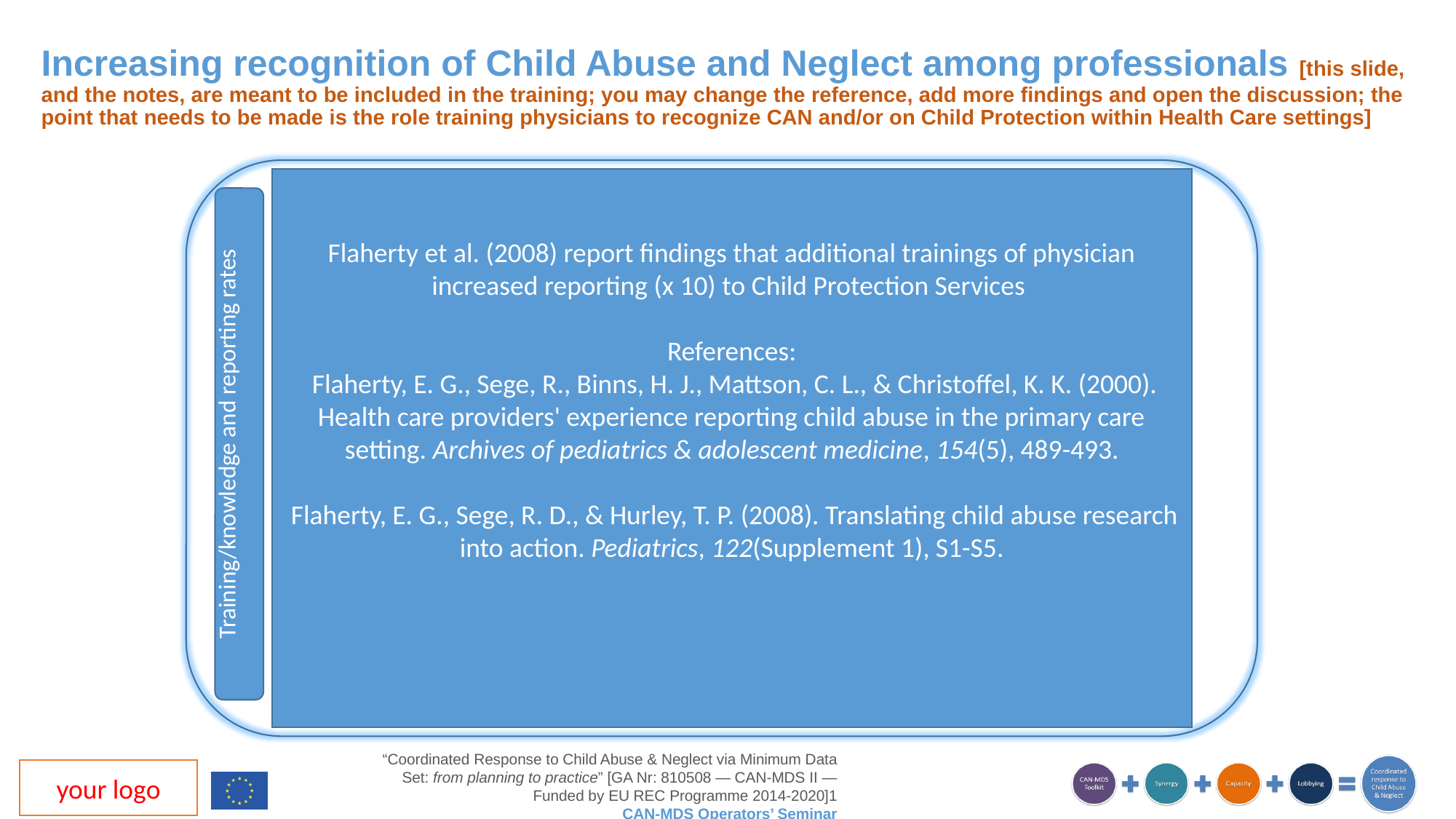

Increasing recognition of Child Abuse and Neglect among professionals [this slide, and the notes, are meant to be included in the training; you may change the reference, add more findings and open the discussion; the point that needs to be made is the role training physicians to recognize CAN and/or on Child Protection within Health Care settings]

Flaherty et al. (2008) report findings that additional trainings of physician increased reporting (x 10) to Child Protection Services

References:
 Flaherty, E. G., Sege, R., Binns, H. J., Mattson, C. L., & Christoffel, K. K. (2000). Health care providers' experience reporting child abuse in the primary care setting. Archives of pediatrics & adolescent medicine, 154(5), 489-493.

 Flaherty, E. G., Sege, R. D., & Hurley, T. P. (2008). Translating child abuse research into action. Pediatrics, 122(Supplement 1), S1-S5.

Training/knowledge and reporting rates